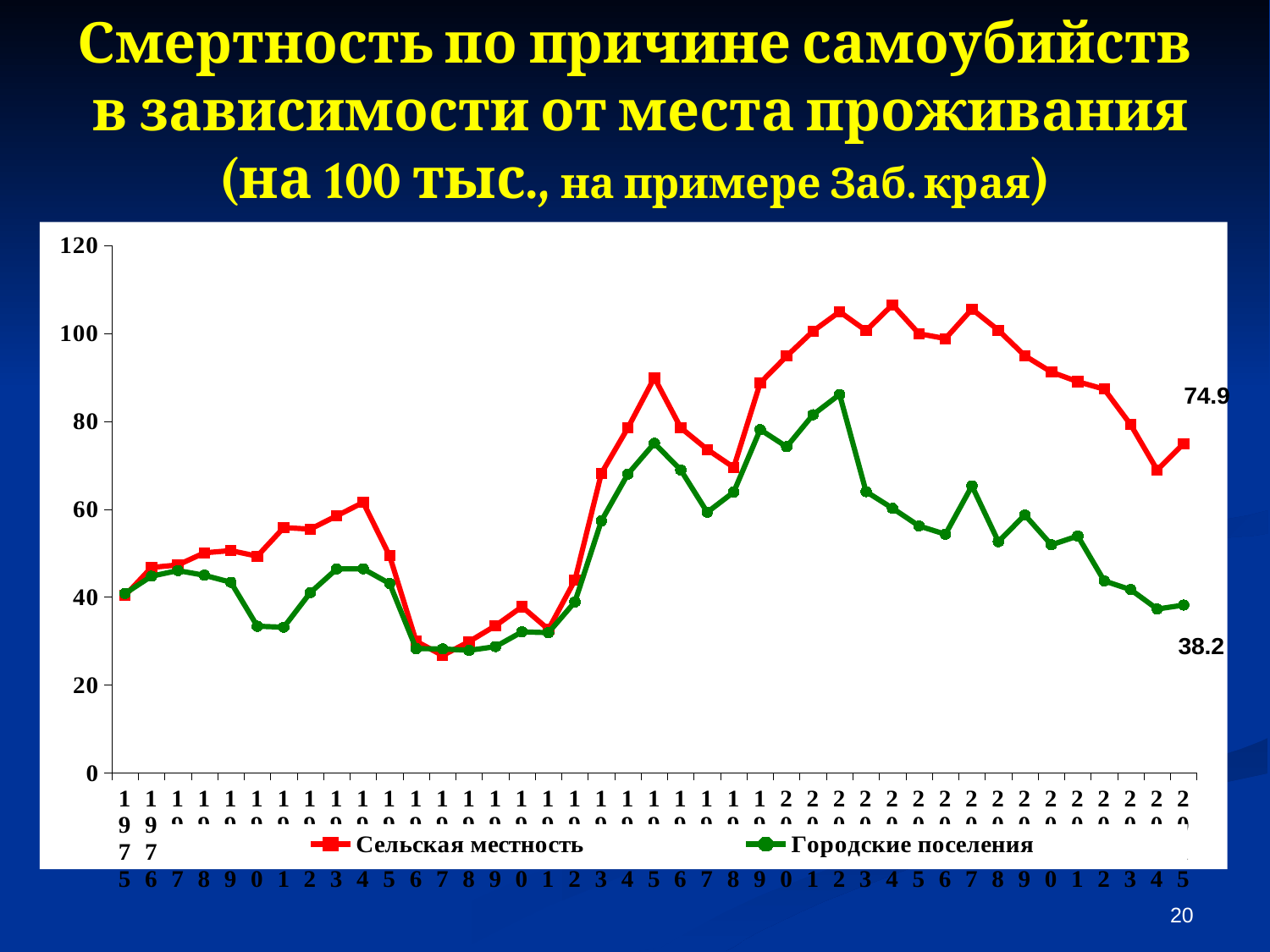

# Смертность по причине самоубийств  в зависимости от места проживания (на 100 тыс., на примере Заб. края)

### Chart

| Category | Сельская местность | Городские поселения |
|---|---|---|
| 1975 | 40.34 | 40.82 |
| 1976 | 46.75 | 44.76000000000001 |
| 1977 | 47.31 | 46.04 |
| 1978 | 50.08 | 44.97 |
| 1979 | 50.58 | 43.39 |
| 1980 | 49.32 | 33.38 |
| 1981 | 55.82 | 33.17 |
| 1982 | 55.46 | 41.01 |
| 1983 | 58.49 | 46.42 |
| 1984 | 61.54 | 46.44 |
| 1985 | 49.38 | 43.09 |
| 1986 | 29.97999999999999 | 28.29 |
| 1987 | 26.71 | 28.23 |
| 1988 | 29.89 | 27.9 |
| 1989 | 33.51 | 28.75999999999999 |
| 1990 | 37.81 | 32.1 |
| 1991 | 32.67 | 31.91999999999999 |
| 1992 | 43.85 | 38.91 |
| 1993 | 68.15 | 57.34 |
| 1994 | 78.48 | 67.98 |
| 1995 | 89.9 | 75.0 |
| 1996 | 78.5 | 68.9 |
| 1997 | 73.6 | 59.3 |
| 1998 | 69.5 | 63.9 |
| 1999 | 88.7 | 78.1 |
| 2000 | 94.8 | 74.2 |
| 2001 | 100.5 | 81.5 |
| 2002 | 104.9 | 86.1 |
| 2003 | 100.6 | 64.0 |
| 2004 | 106.5 | 60.2 |
| 2005 | 99.9 | 56.2 |
| 2006 | 98.8 | 54.3 |
| 2007 | 105.5 | 65.3 |
| 2008 | 100.7 | 52.6 |
| 2009 | 94.9 | 58.7 |
| 2010 | 91.2 | 51.9 |
| 2011 | 89.0 | 53.9 |
| 2012 | 87.3 | 43.7 |
| 2013 | 79.2 | 41.7 |
| 2014 | 68.9 | 37.3 |
| 2015 | 74.9 | 38.2 |
20